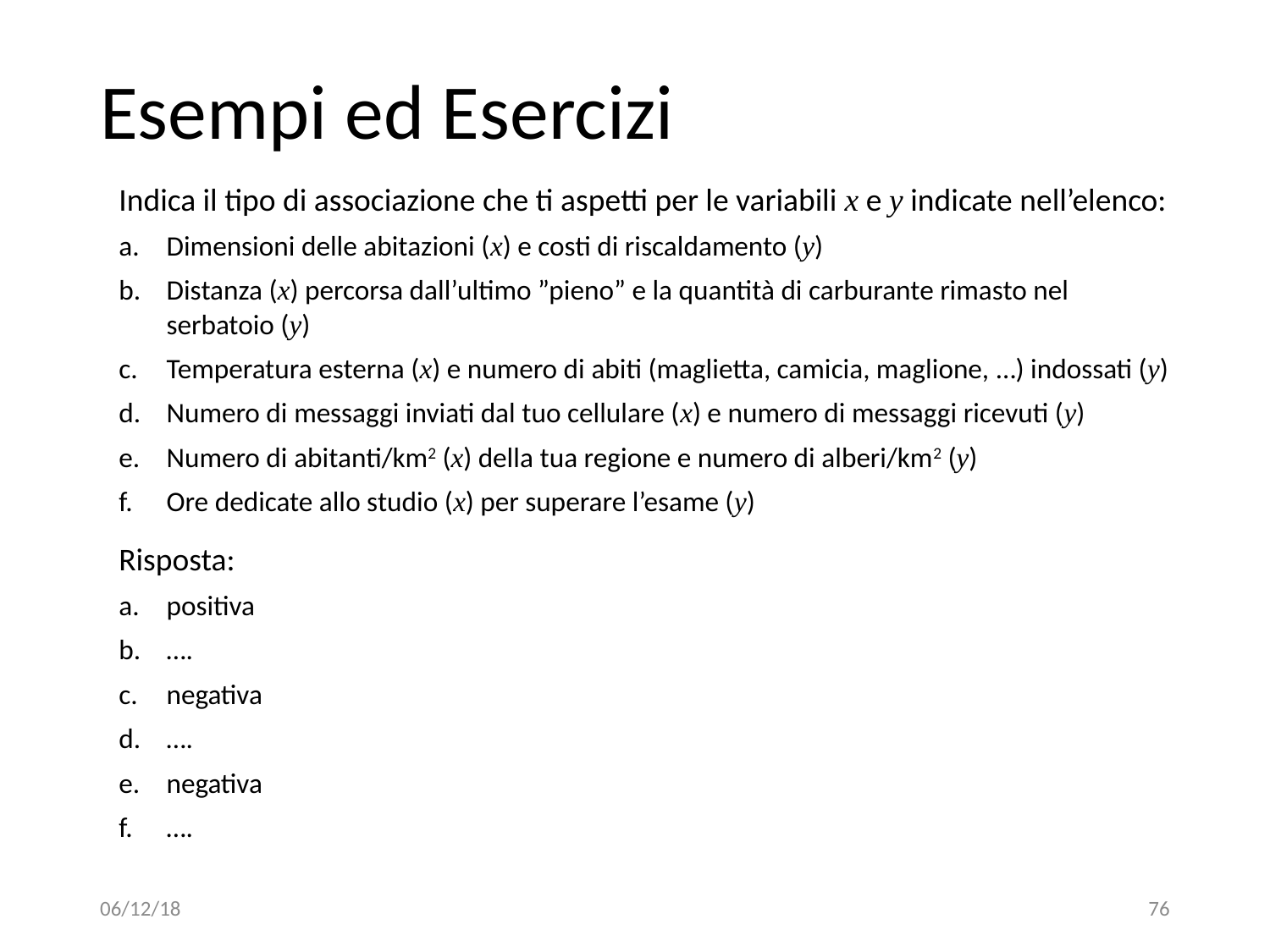

# Esempi ed Esercizi
Indica il tipo di associazione che ti aspetti per le variabili x e y indicate nell’elenco:
Dimensioni delle abitazioni (x) e costi di riscaldamento (y)
Distanza (x) percorsa dall’ultimo ”pieno” e la quantità di carburante rimasto nel serbatoio (y)
Temperatura esterna (x) e numero di abiti (maglietta, camicia, maglione, …) indossati (y)
Numero di messaggi inviati dal tuo cellulare (x) e numero di messaggi ricevuti (y)
Numero di abitanti/km2 (x) della tua regione e numero di alberi/km2 (y)
Ore dedicate allo studio (x) per superare l’esame (y)
Risposta:
positiva
….
negativa
….
negativa
….
06/12/18
76